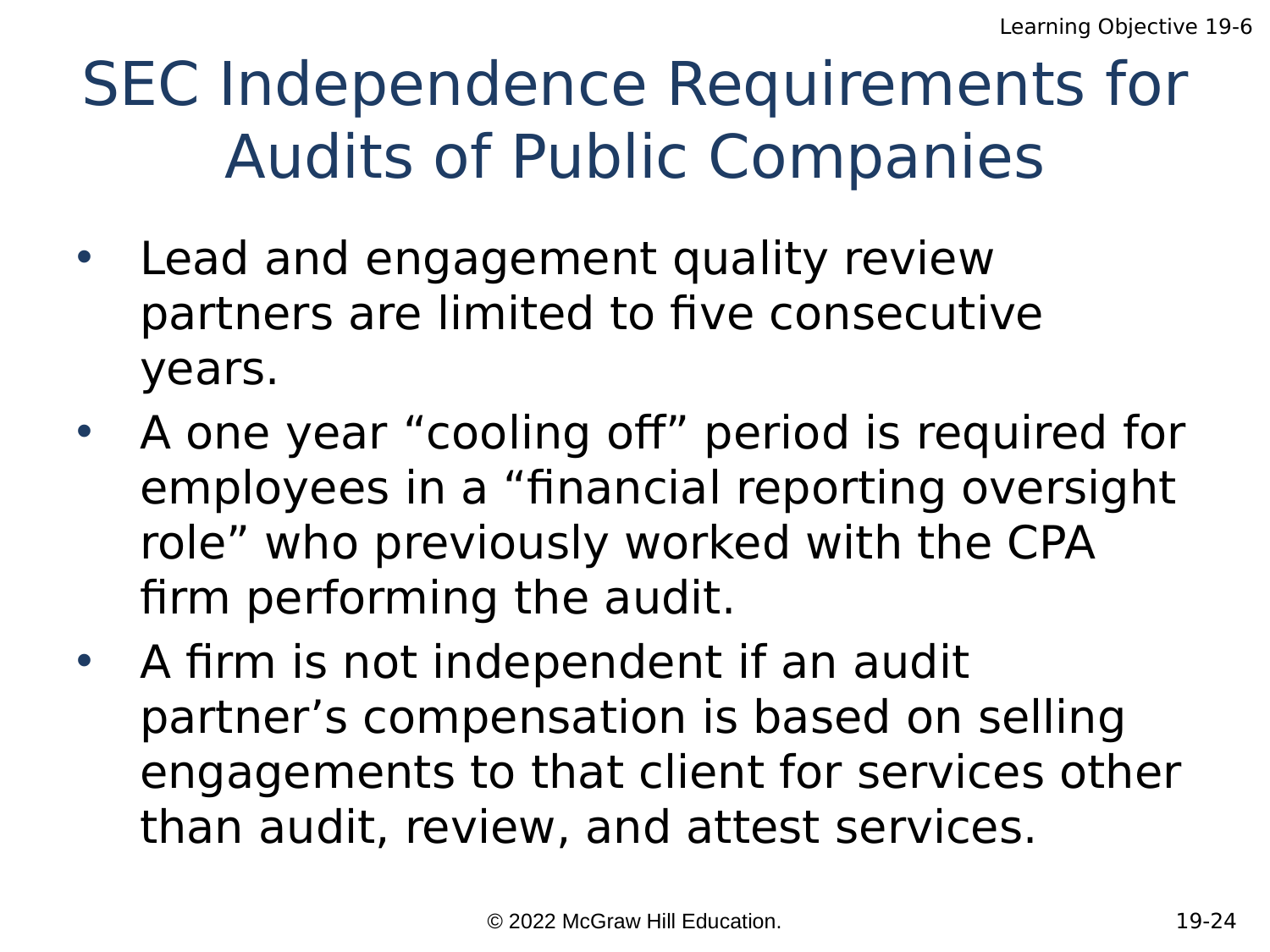

Learning Objective 19-6
# SEC Independence Requirements for Audits of Public Companies
Lead and engagement quality review partners are limited to five consecutive years.
A one year “cooling off” period is required for employees in a “financial reporting oversight role” who previously worked with the CPA firm performing the audit.
A firm is not independent if an audit partner’s compensation is based on selling engagements to that client for services other than audit, review, and attest services.